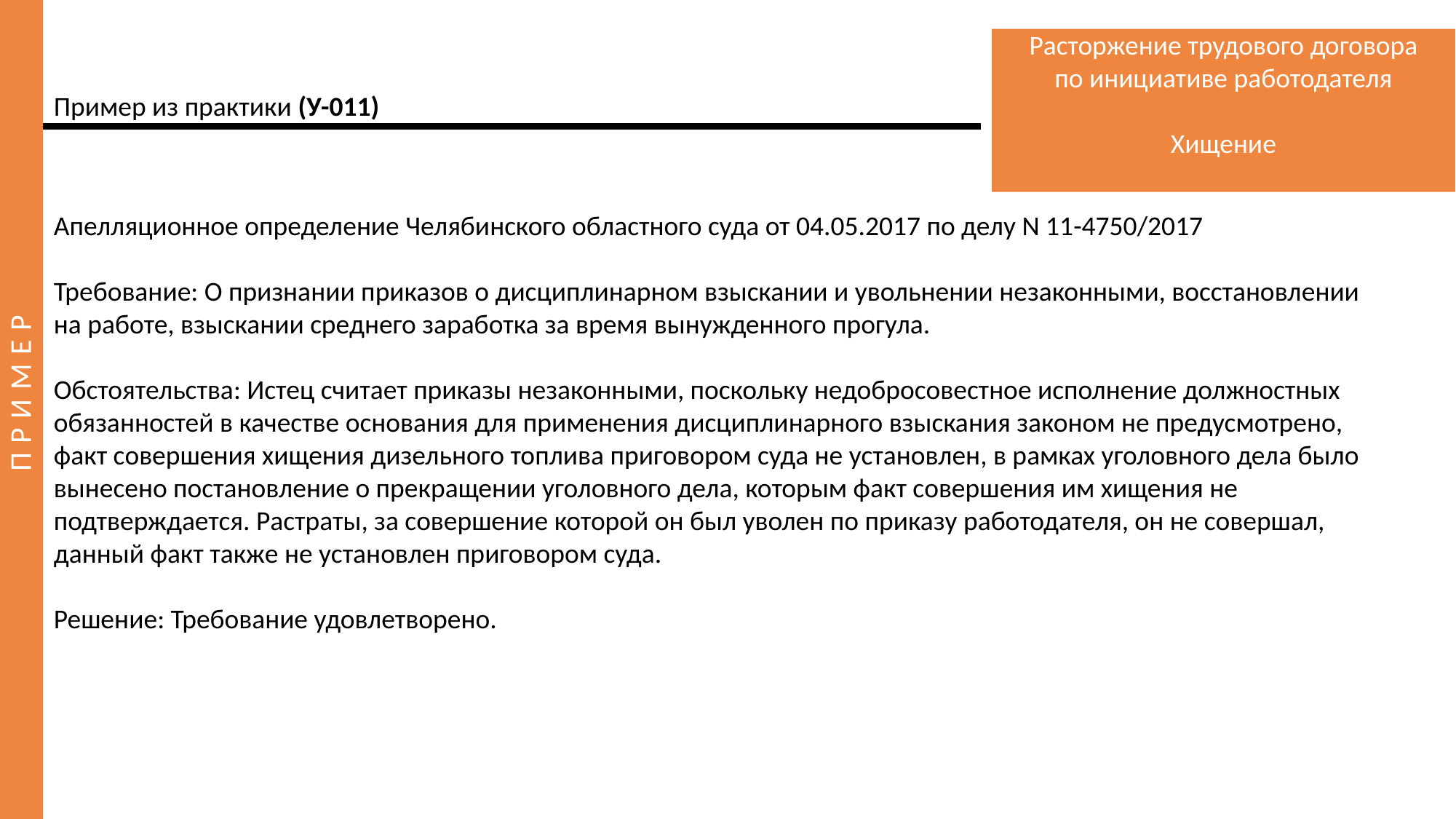

Расторжение трудового договора по инициативе работодателя

Хищение

Пример из практики (У-011)
Апелляционное определение Челябинского областного суда от 04.05.2017 по делу N 11-4750/2017

Требование: О признании приказов о дисциплинарном взыскании и увольнении незаконными, восстановлении на работе, взыскании среднего заработка за время вынужденного прогула.

Обстоятельства: Истец считает приказы незаконными, поскольку недобросовестное исполнение должностных обязанностей в качестве основания для применения дисциплинарного взыскания законом не предусмотрено, факт совершения хищения дизельного топлива приговором суда не установлен, в рамках уголовного дела было вынесено постановление о прекращении уголовного дела, которым факт совершения им хищения не подтверждается. Растраты, за совершение которой он был уволен по приказу работодателя, он не совершал, данный факт также не установлен приговором суда.

Решение: Требование удовлетворено.

ПРИМЕР